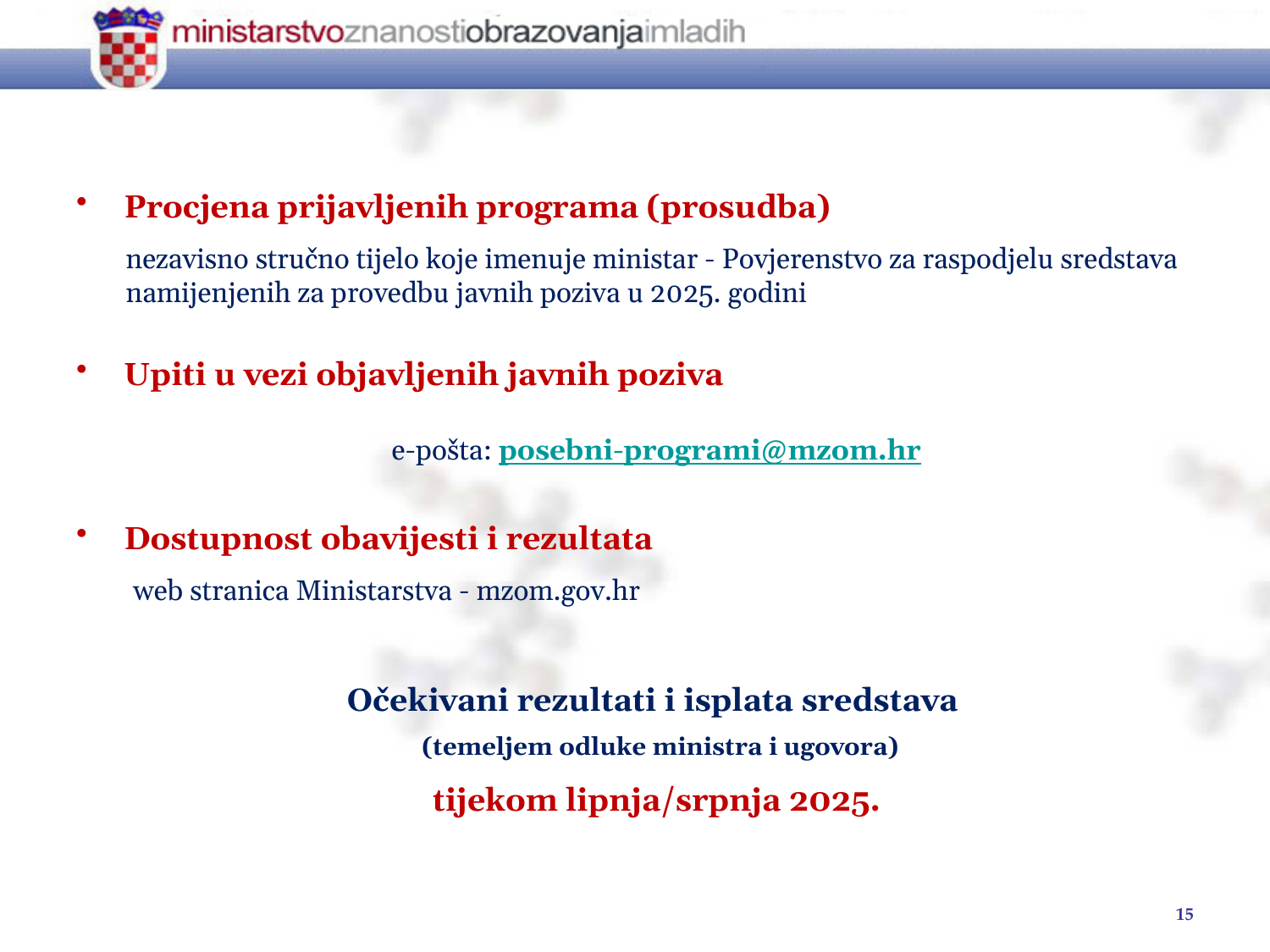

Procjena prijavljenih programa (prosudba)
nezavisno stručno tijelo koje imenuje ministar - Povjerenstvo za raspodjelu sredstava namijenjenih za provedbu javnih poziva u 2025. godini

Upiti u vezi objavljenih javnih poziva

e-pošta: posebni-programi@mzom.hr

Dostupnost obavijesti i rezultata
         web stranica Ministarstva - mzom.gov.hr

Očekivani rezultati i isplata sredstava
 (temeljem odluke ministra i ugovora)
tijekom lipnja/srpnja 2025.
15